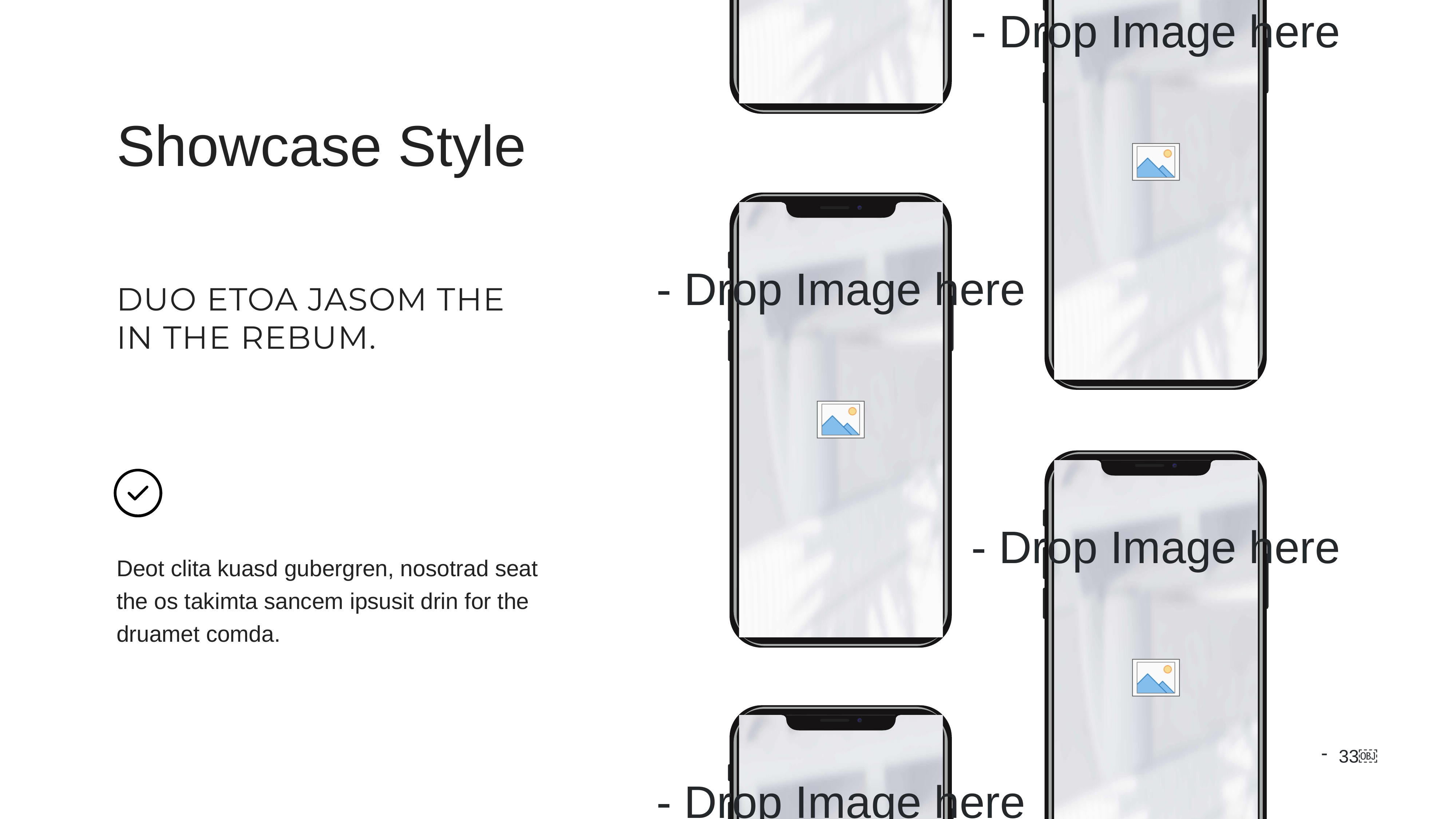

Showcase Style

duo etoa jasom THE
In the rebum.

Deot clita kuasd gubergren, nosotrad seat the os takimta sancem ipsusit drin for the druamet comda.